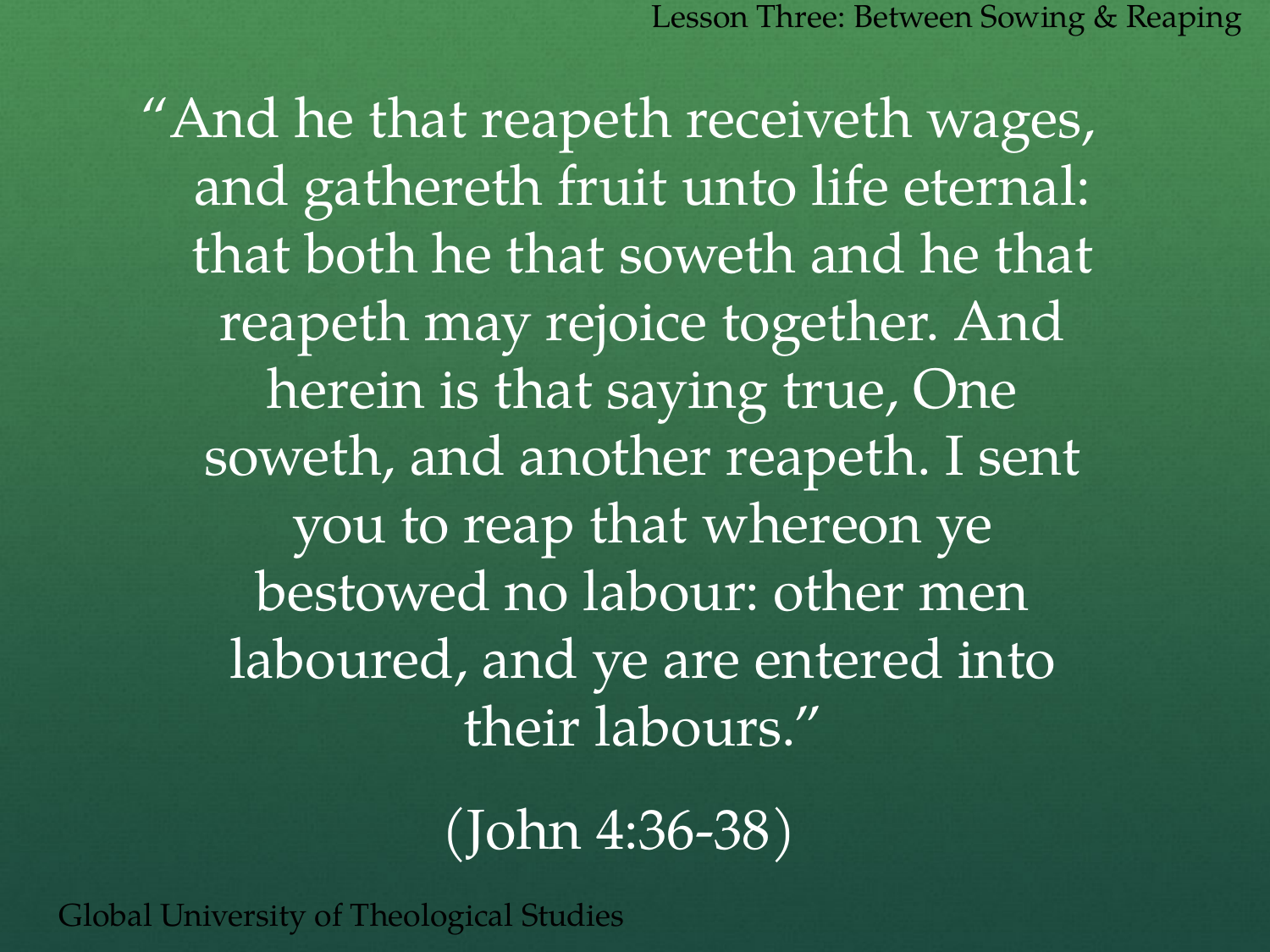

Lesson Three: Between Sowing & Reaping

“And he that reapeth receiveth wages, and gathereth fruit unto life eternal: that both he that soweth and he that reapeth may rejoice together. And herein is that saying true, One soweth, and another reapeth. I sent you to reap that whereon ye bestowed no labour: other men laboured, and ye are entered into their labours.”
(John 4:36-38)
Global University of Theological Studies